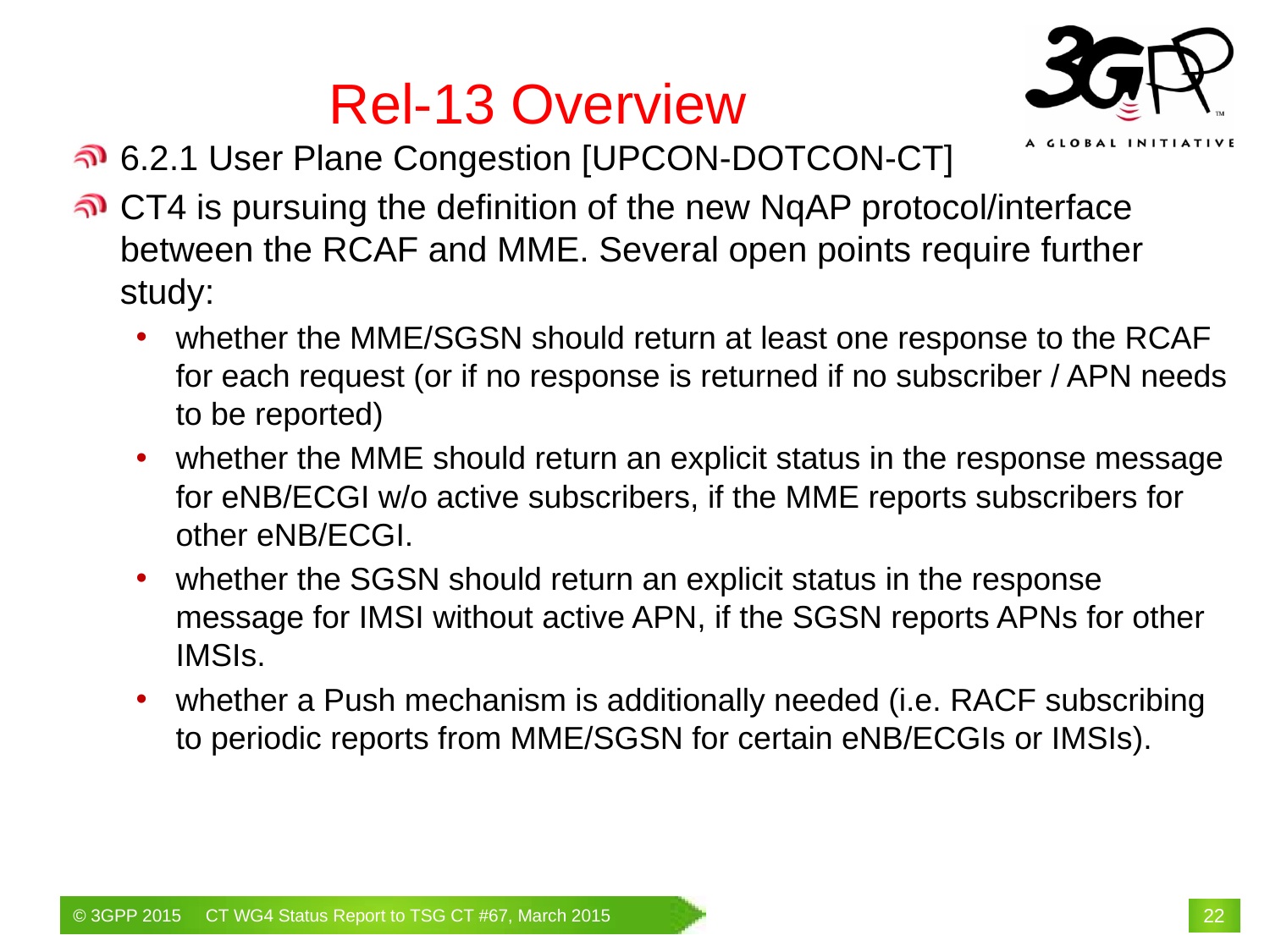

# Rel-13 Overview
6.2.1 User Plane Congestion [UPCON-DOTCON-CT]
CT4 is pursuing the definition of the new NqAP protocol/interface between the RCAF and MME. Several open points require further study:
whether the MME/SGSN should return at least one response to the RCAF for each request (or if no response is returned if no subscriber / APN needs to be reported)
whether the MME should return an explicit status in the response message for eNB/ECGI w/o active subscribers, if the MME reports subscribers for other eNB/ECGI.
whether the SGSN should return an explicit status in the response message for IMSI without active APN, if the SGSN reports APNs for other IMSIs.
whether a Push mechanism is additionally needed (i.e. RACF subscribing to periodic reports from MME/SGSN for certain eNB/ECGIs or IMSIs).